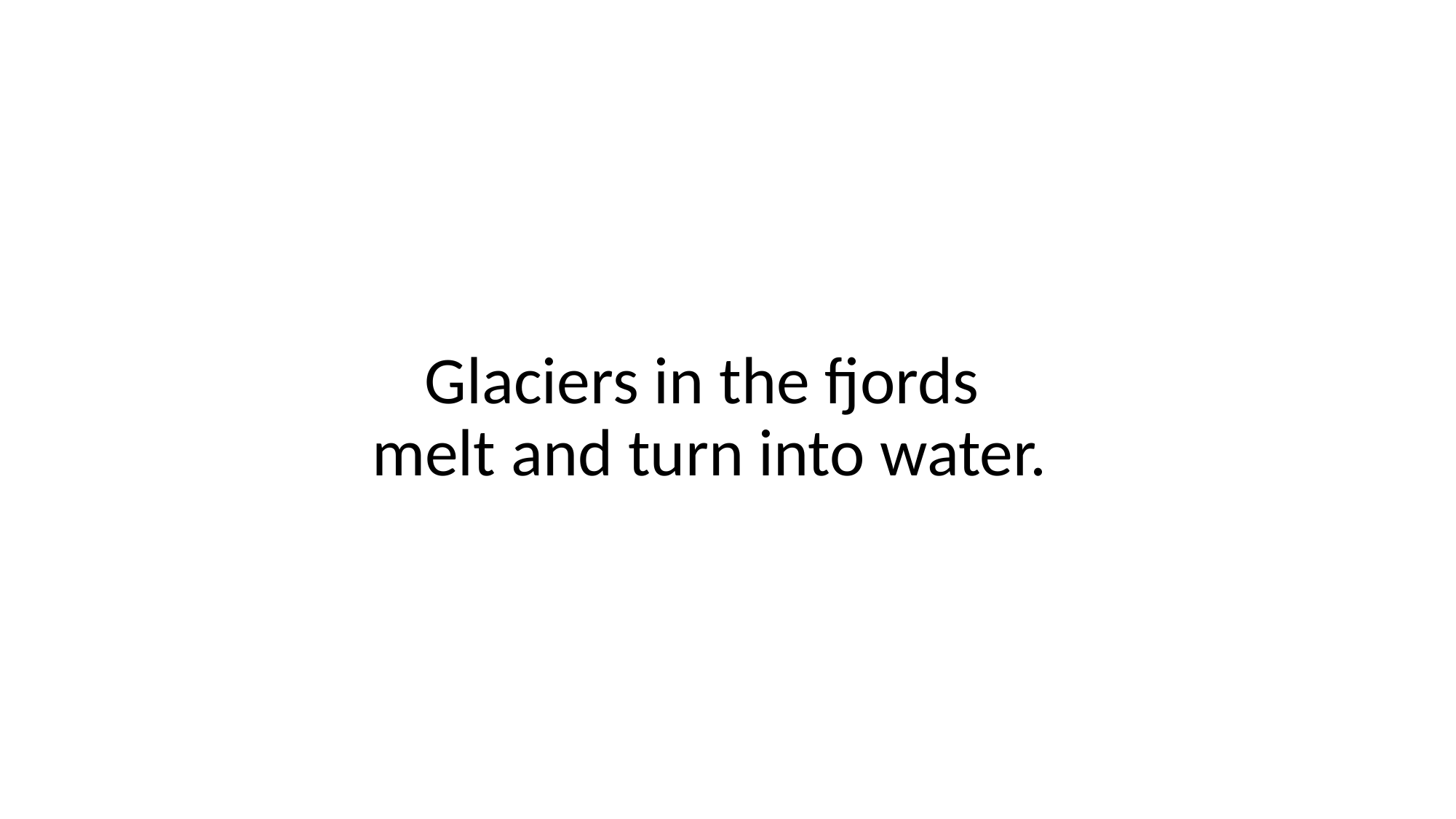

# Glaciers in the fjords melt and turn into water.